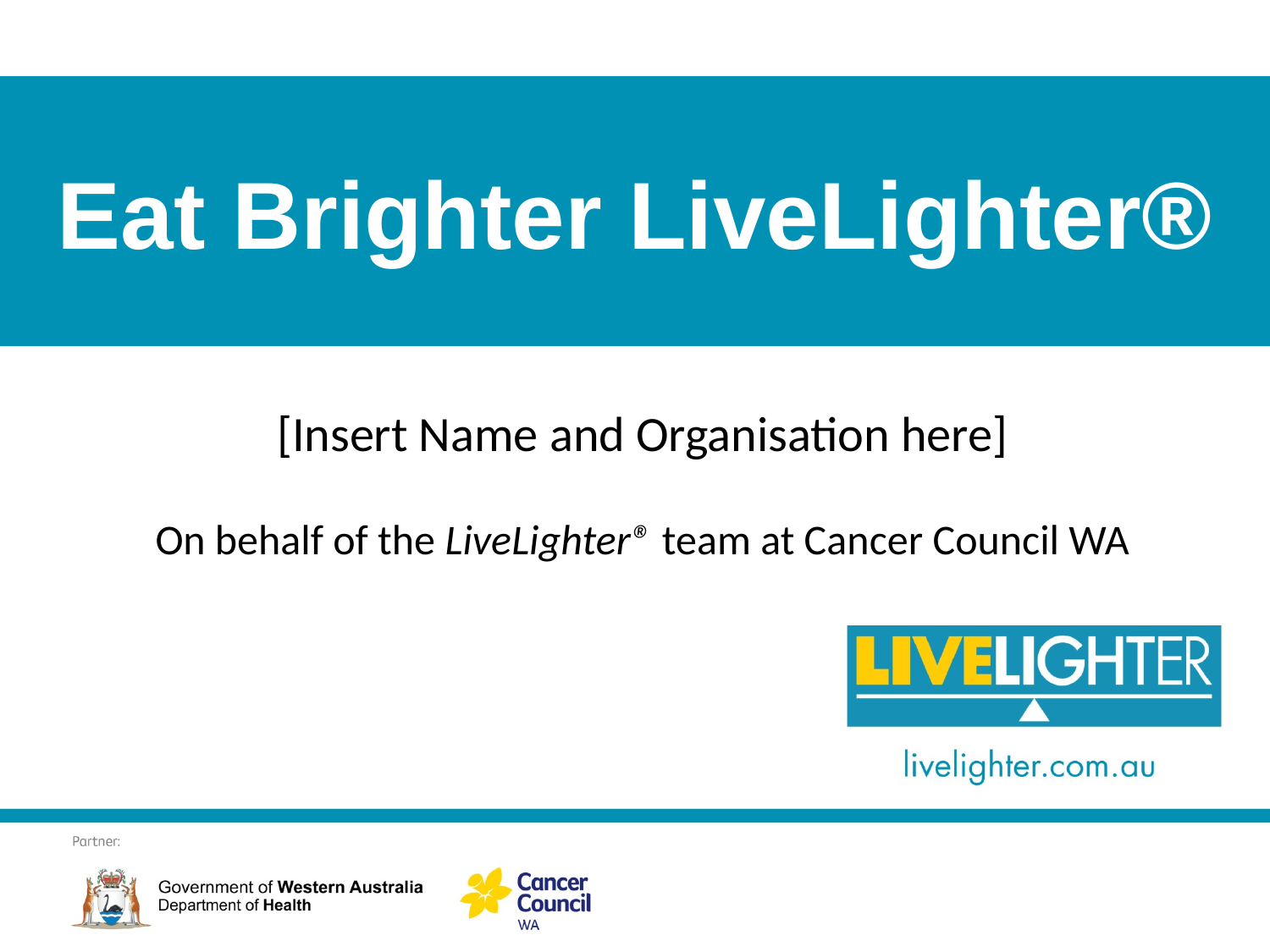

# Eat Brighter LiveLighter®
[Insert Name and Organisation here]

On behalf of the LiveLighter® team at Cancer Council WA